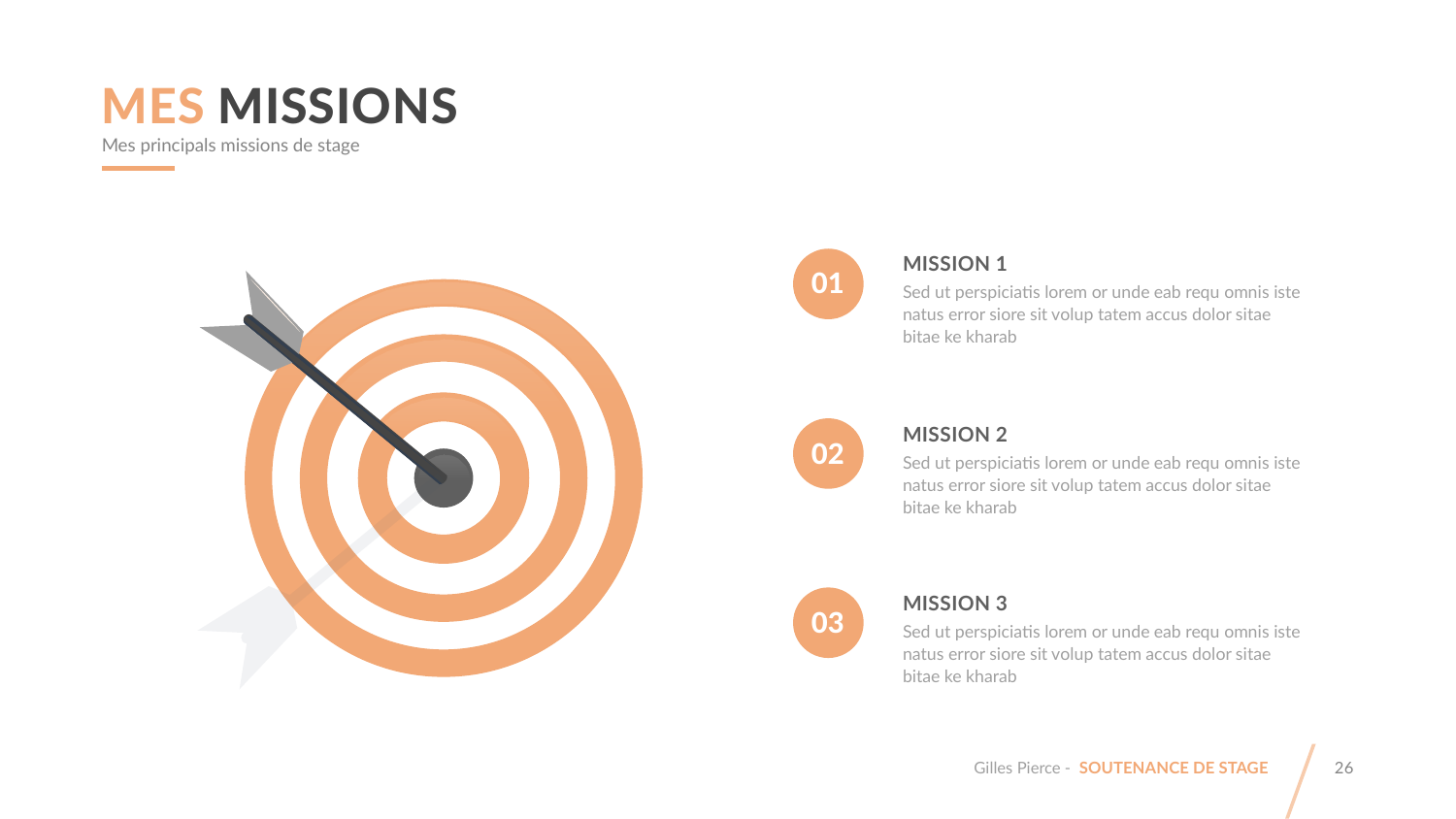

mes missions
Mes principals missions de stage

01
Mission 1
Sed ut perspiciatis lorem or unde eab requ omnis iste natus error siore sit volup tatem accus dolor sitae bitae ke kharab

02
Mission 2
Sed ut perspiciatis lorem or unde eab requ omnis iste natus error siore sit volup tatem accus dolor sitae bitae ke kharab

03
Mission 3
Sed ut perspiciatis lorem or unde eab requ omnis iste natus error siore sit volup tatem accus dolor sitae bitae ke kharab